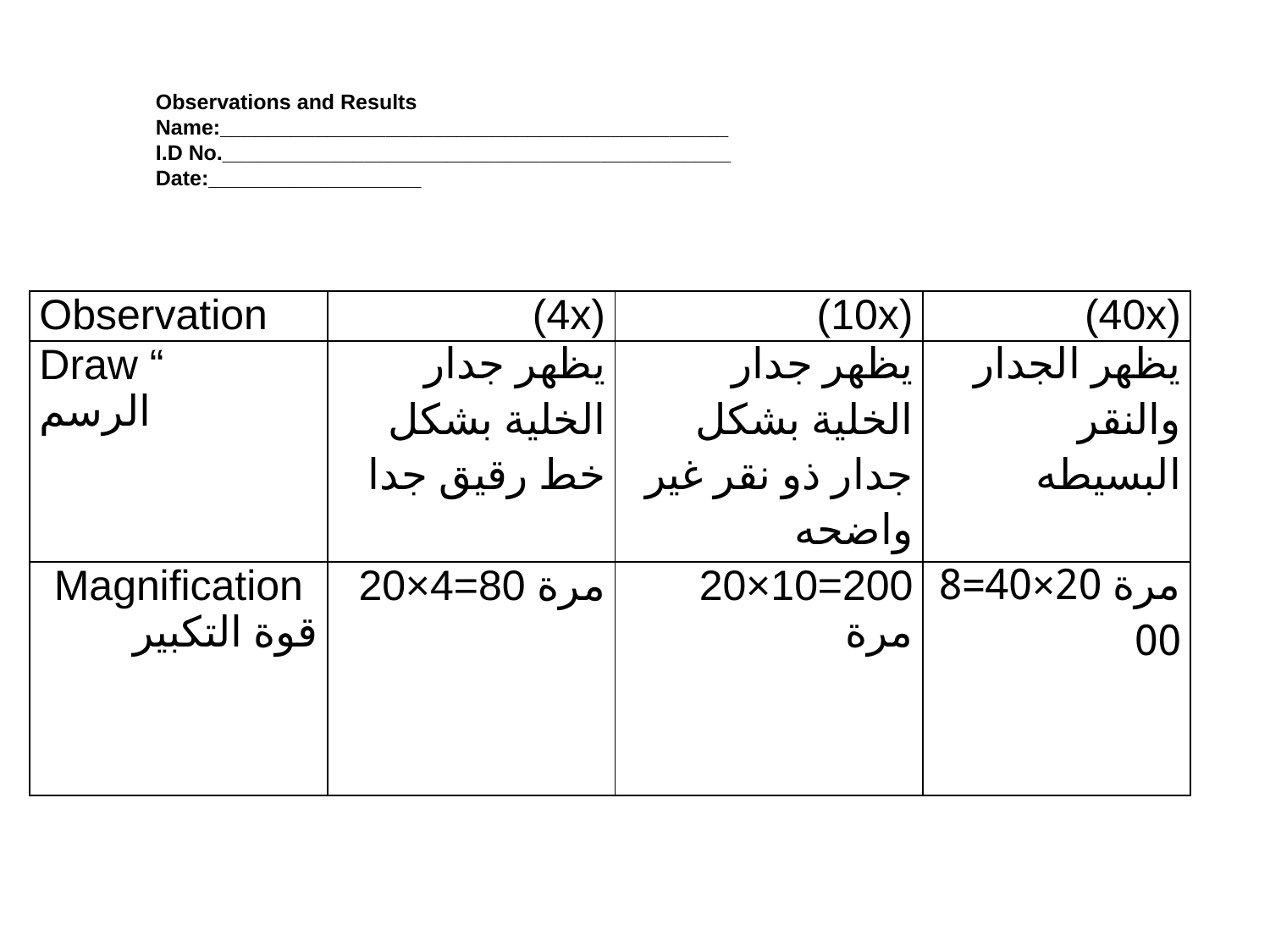

Observations and Results
Name:___________________________________________
I.D No.___________________________________________
Date:__________________

| Observation | (4x) | (10x) | (40x) |
| --- | --- | --- | --- |
| Draw “ الرسم | يظهر جدار الخلية بشكل خط رقيق جدا | يظهر جدار الخلية بشكل جدار ذو نقر غير واضحه | يظهر الجدار والنقر البسيطه |
| Magnification قوة التكبير | 20×4=80 مرة | 20×10=200 مرة | مرة 20×40=800 |